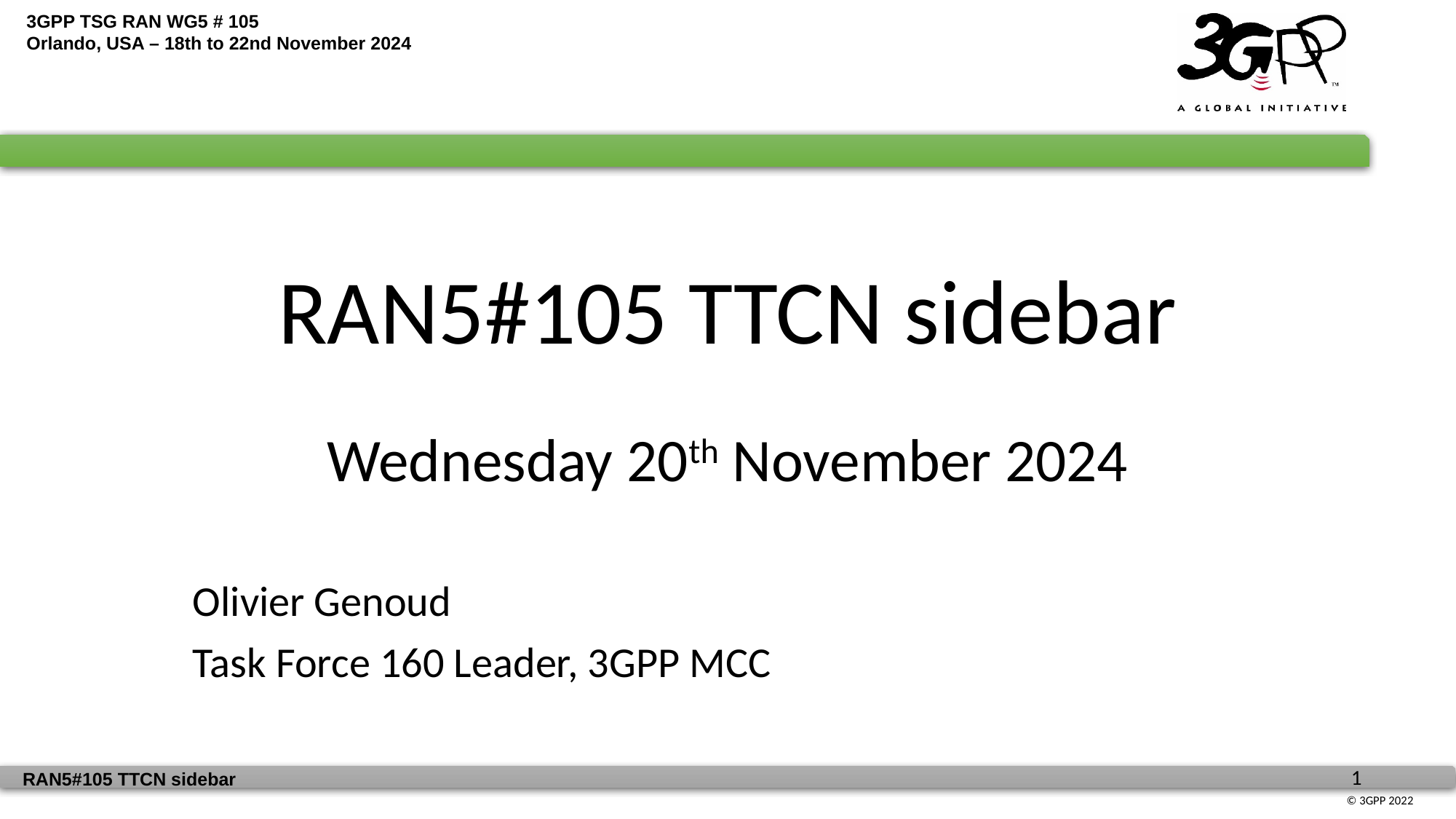

# RAN5#105 TTCN sidebar Wednesday 20th November 2024
Olivier Genoud
Task Force 160 Leader, 3GPP MCC